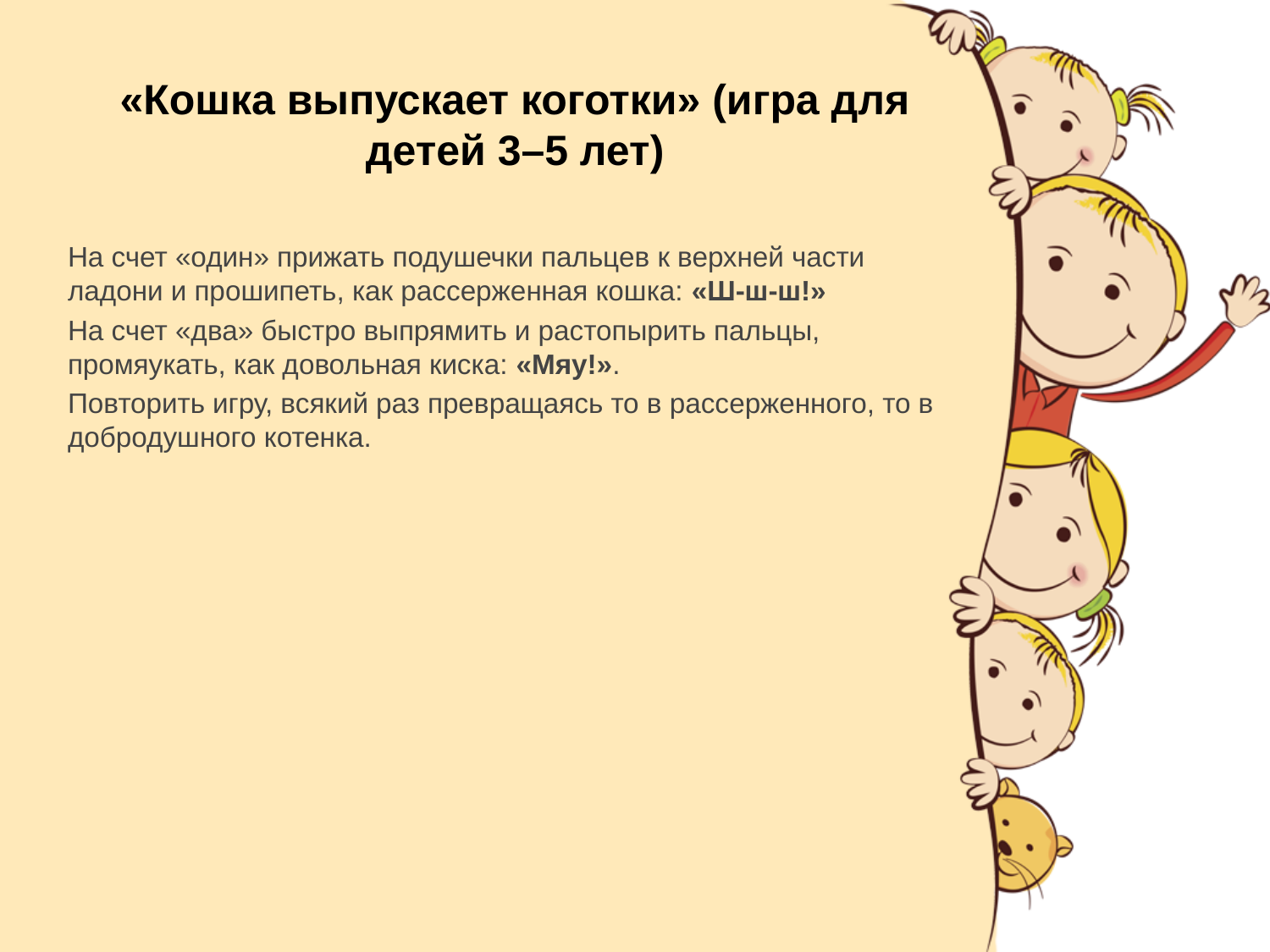

#
«Кошка выпускает коготки» (игра для детей 3–5 лет)

На счет «один» прижать подушечки пальцев к верхней части ладони и прошипеть, как рассерженная кошка: «Ш-ш-ш!»
На счет «два» быстро выпрямить и растопырить пальцы, промяукать, как довольная киска: «Мяу!».
Повторить игру, всякий раз превращаясь то в рассерженного, то в добродушного котенка.